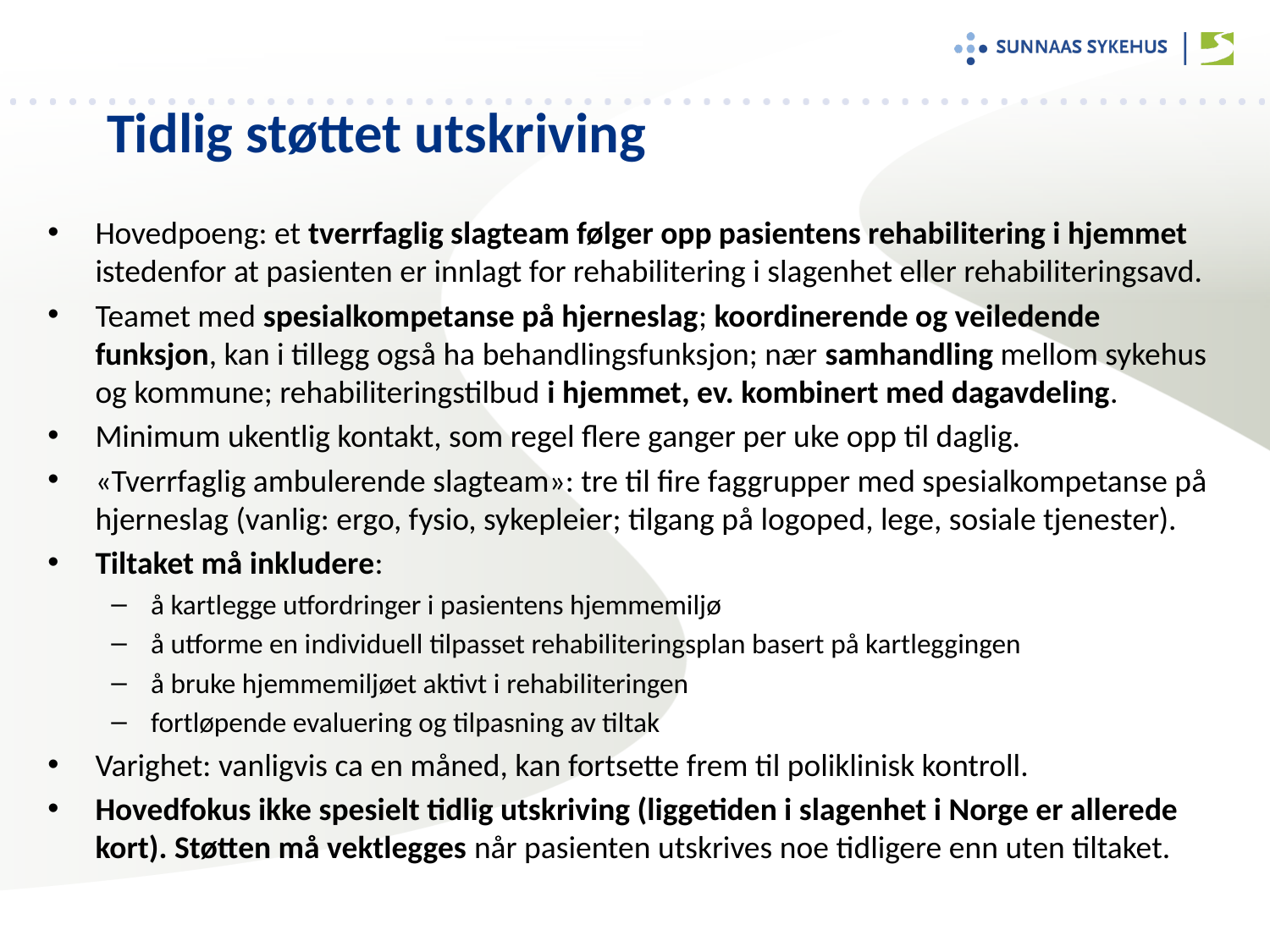

# Tidlig støttet utskriving
Hovedpoeng: et tverrfaglig slagteam følger opp pasientens rehabilitering i hjemmet istedenfor at pasienten er innlagt for rehabilitering i slagenhet eller rehabiliteringsavd.
Teamet med spesialkompetanse på hjerneslag; koordinerende og veiledende funksjon, kan i tillegg også ha behandlingsfunksjon; nær samhandling mellom sykehus og kommune; rehabiliteringstilbud i hjemmet, ev. kombinert med dagavdeling.
Minimum ukentlig kontakt, som regel flere ganger per uke opp til daglig.
«Tverrfaglig ambulerende slagteam»: tre til fire faggrupper med spesialkompetanse på hjerneslag (vanlig: ergo, fysio, sykepleier; tilgang på logoped, lege, sosiale tjenester).
Tiltaket må inkludere:
å kartlegge utfordringer i pasientens hjemmemiljø
å utforme en individuell tilpasset rehabiliteringsplan basert på kartleggingen
å bruke hjemmemiljøet aktivt i rehabiliteringen
fortløpende evaluering og tilpasning av tiltak
Varighet: vanligvis ca en måned, kan fortsette frem til poliklinisk kontroll.
Hovedfokus ikke spesielt tidlig utskriving (liggetiden i slagenhet i Norge er allerede kort). Støtten må vektlegges når pasienten utskrives noe tidligere enn uten tiltaket.